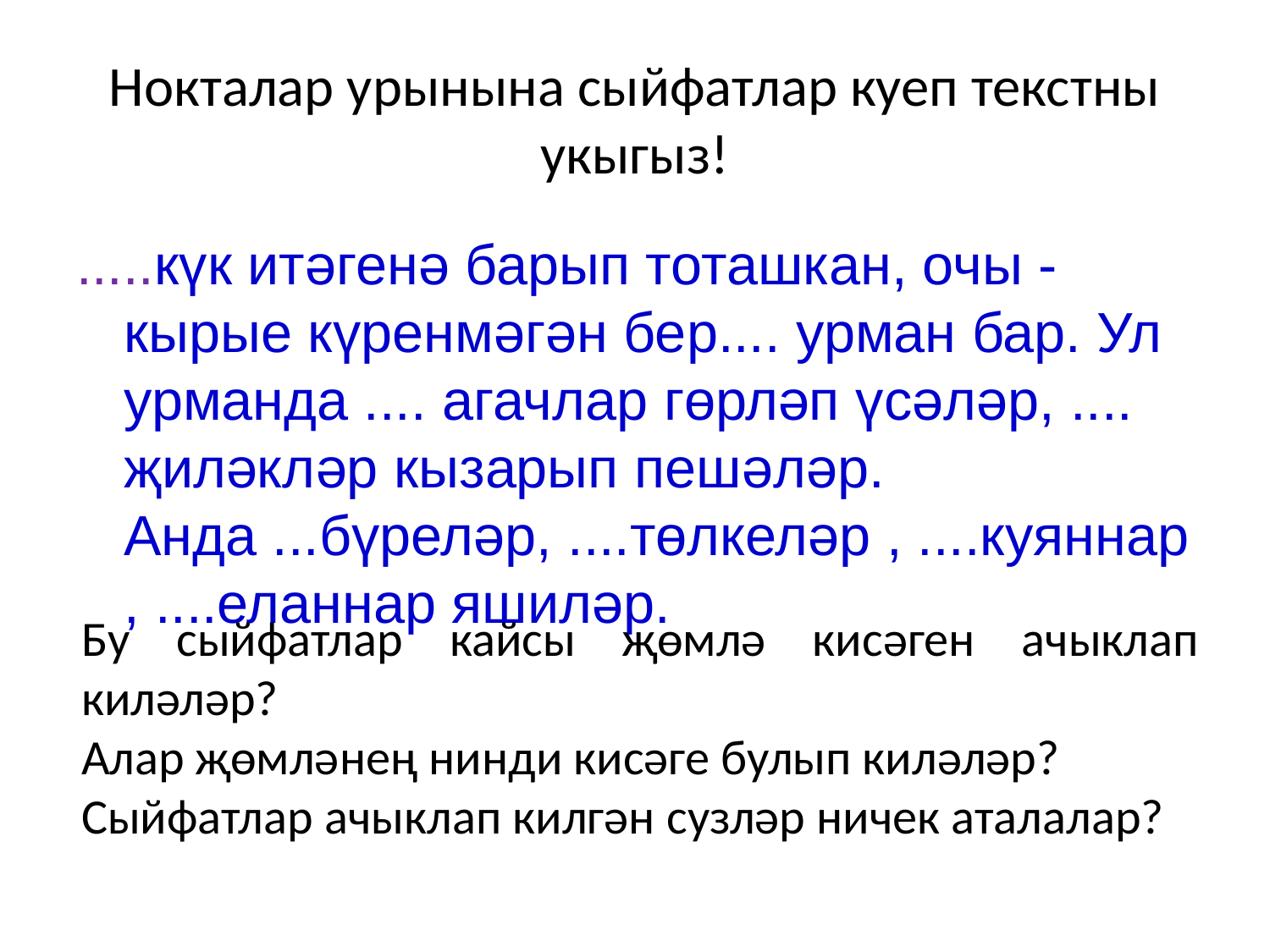

# Нокталар урынына сыйфатлар куеп текстны укыгыз!
.....күк итәгенә барып тоташкан, очы -кырые күренмәгән бер.... урман бар. Ул урманда .... агачлар гөрләп үсәләр, .... җиләкләр кызарып пешәләр. Анда ...бүреләр, ....төлкеләр , ....куяннар, ....еланнар яшиләр.

Бу сыйфатлар кайсы җөмлә кисәген ачыклап киләләр?
Алар җөмләнең нинди кисәге булып киләләр?
Сыйфатлар ачыклап килгән сузләр ничек аталалар?